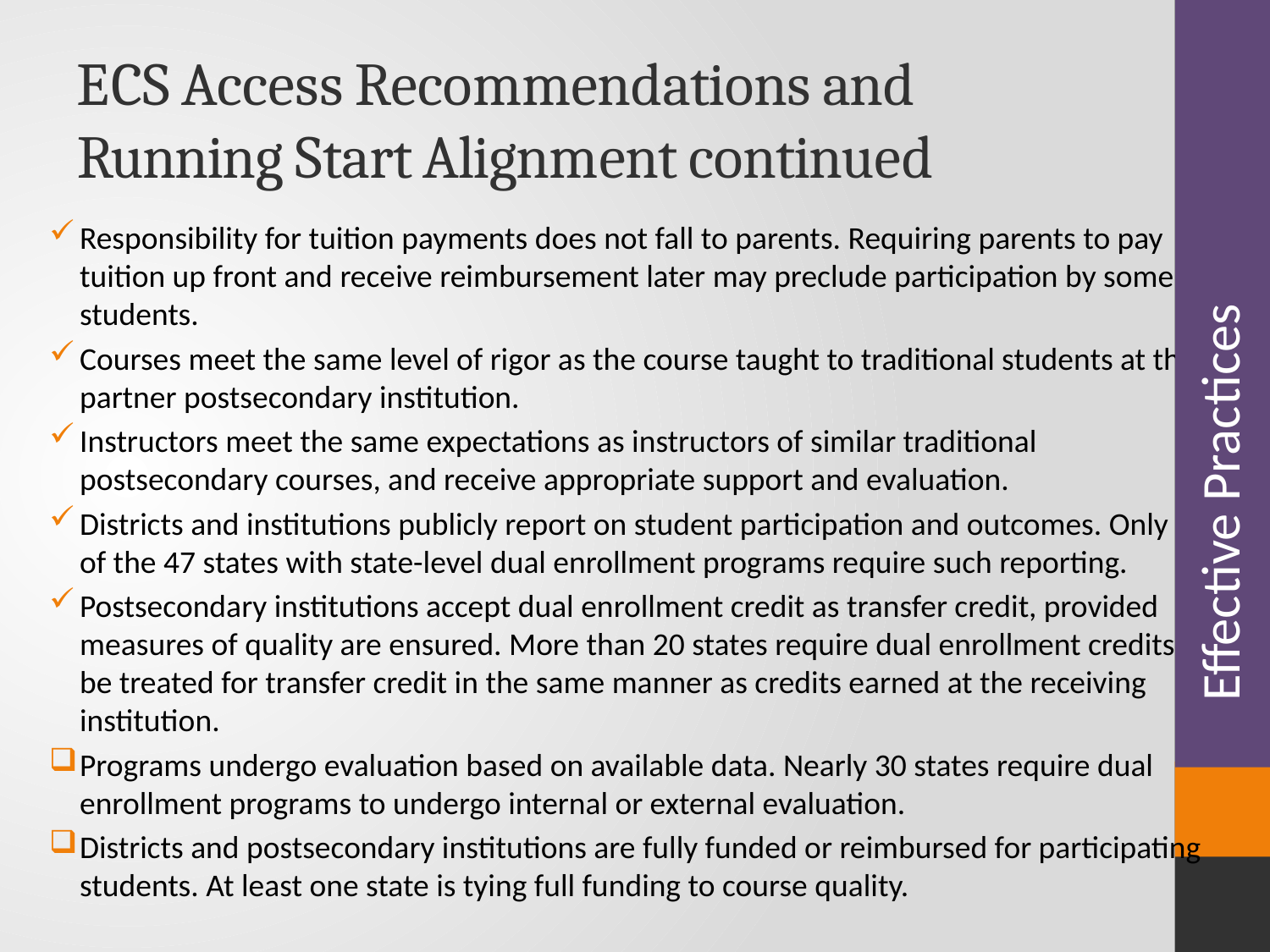

# ECS Access Recommendations and Running Start Alignment continued
Responsibility for tuition payments does not fall to parents. Requiring parents to pay tuition up front and receive reimbursement later may preclude participation by some students.
Courses meet the same level of rigor as the course taught to traditional students at the partner postsecondary institution.
Instructors meet the same expectations as instructors of similar traditional postsecondary courses, and receive appropriate support and evaluation.
Districts and institutions publicly report on student participation and outcomes. Only 30 of the 47 states with state-level dual enrollment programs require such reporting.
Postsecondary institutions accept dual enrollment credit as transfer credit, provided measures of quality are ensured. More than 20 states require dual enrollment credits to be treated for transfer credit in the same manner as credits earned at the receiving institution.
Programs undergo evaluation based on available data. Nearly 30 states require dual enrollment programs to undergo internal or external evaluation.
Districts and postsecondary institutions are fully funded or reimbursed for participating students. At least one state is tying full funding to course quality.

Effective Practices